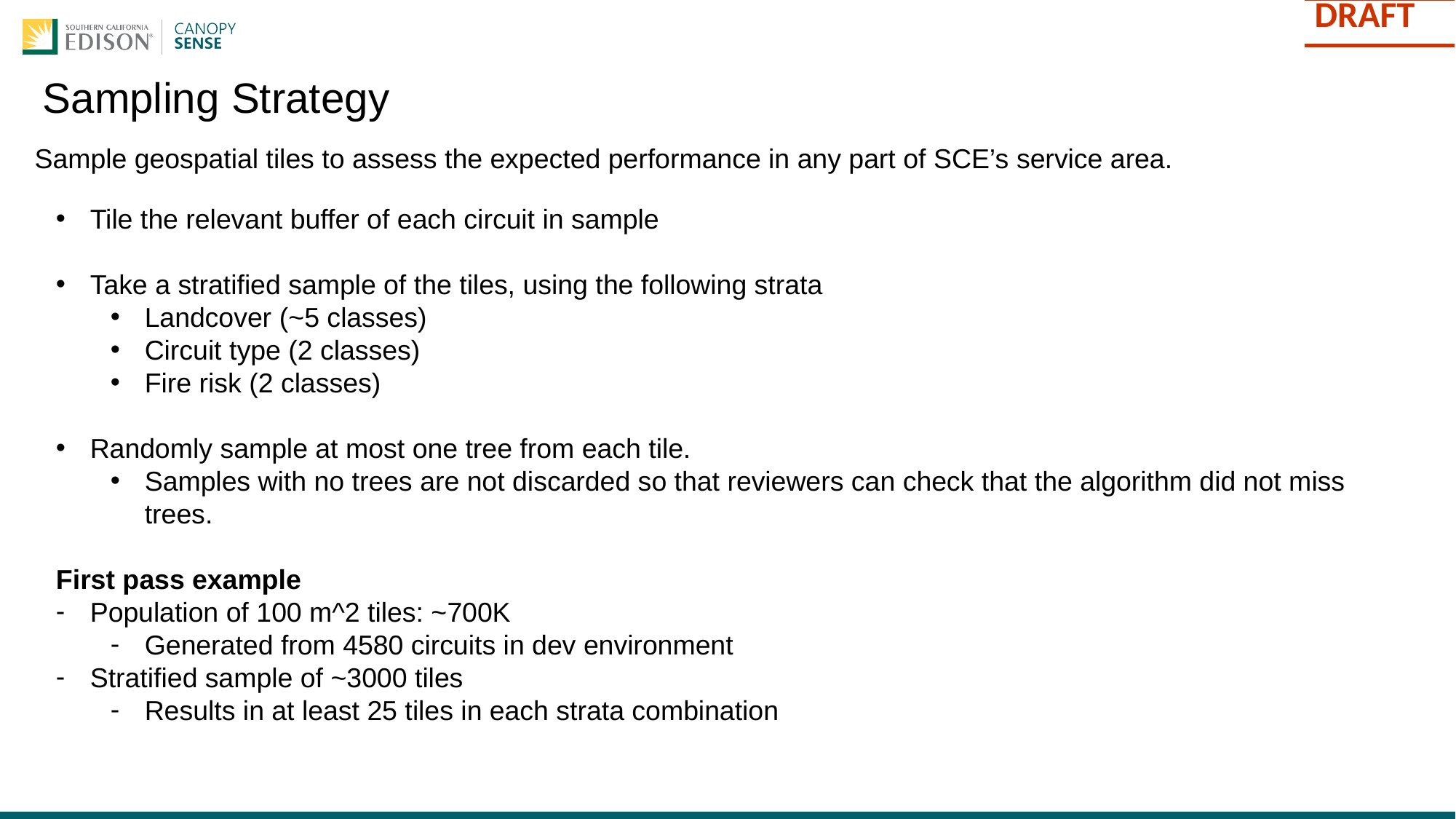

# Sampling Strategy
Sample geospatial tiles to assess the expected performance in any part of SCE’s service area.
Tile the relevant buffer of each circuit in sample

Take a stratified sample of the tiles, using the following strata
Landcover (~5 classes)
Circuit type (2 classes)
Fire risk (2 classes)

Randomly sample at most one tree from each tile.
Samples with no trees are not discarded so that reviewers can check that the algorithm did not miss trees.

First pass example
Population of 100 m^2 tiles: ~700K
Generated from 4580 circuits in dev environment
Stratified sample of ~3000 tiles
Results in at least 25 tiles in each strata combination